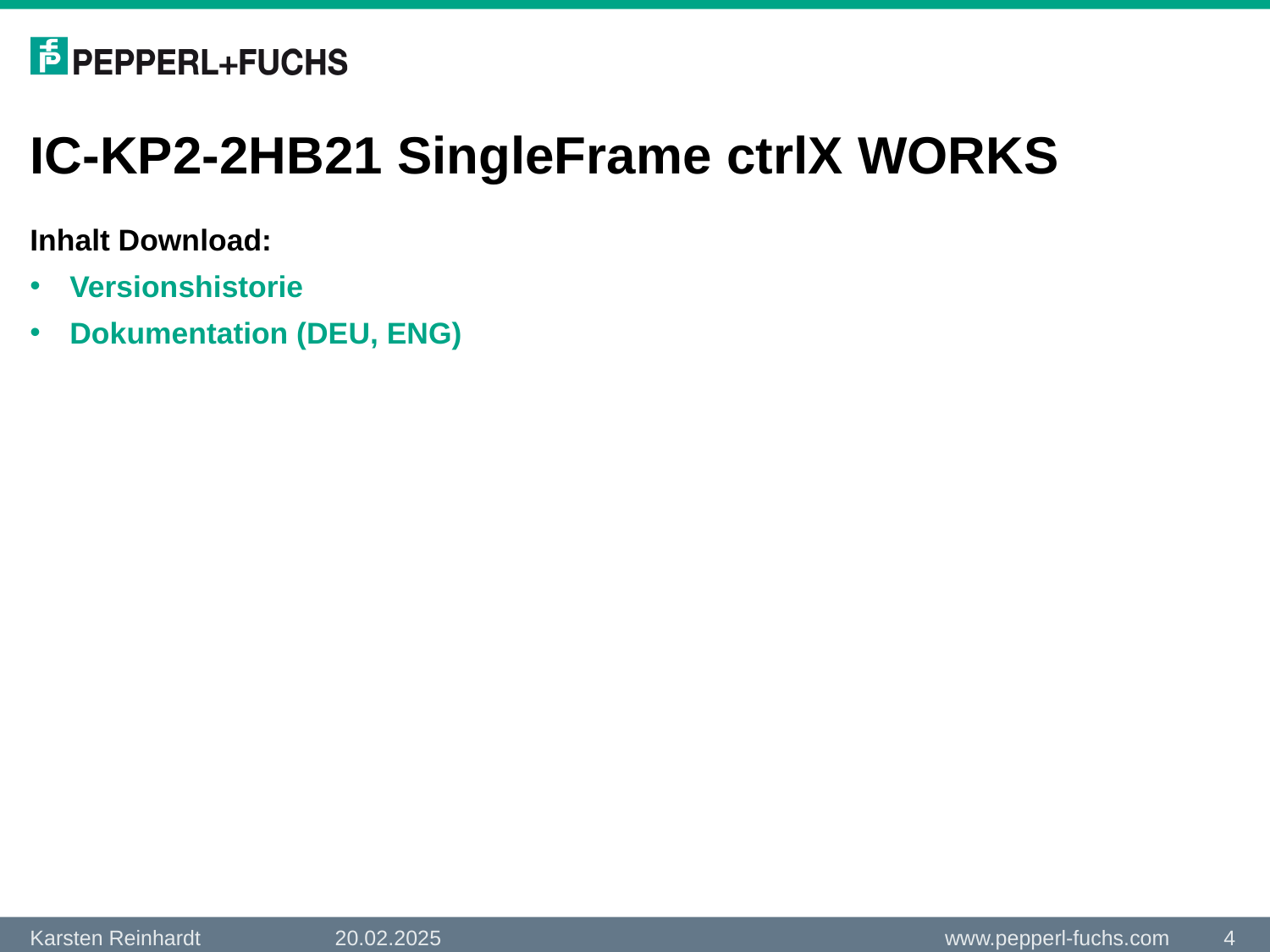

# IC-KP2-2HB21 SingleFrame ctrlX WORKS
Inhalt Download:
Versionshistorie
Dokumentation (DEU, ENG)
20.02.2025
4
Karsten Reinhardt